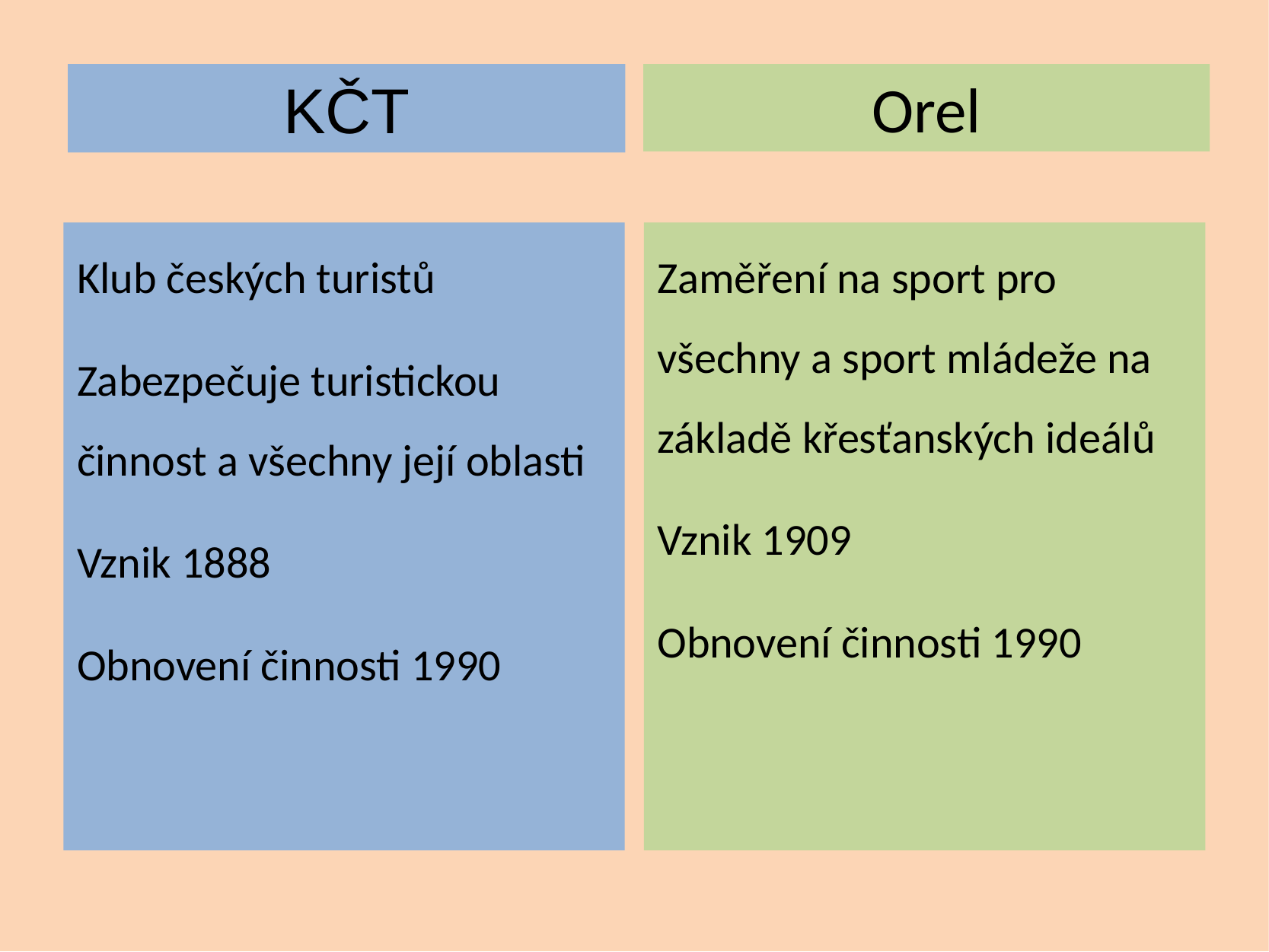

# KČT
Orel
Klub českých turistů
Zabezpečuje turistickou činnost a všechny její oblasti
Vznik 1888
Obnovení činnosti 1990
Zaměření na sport pro všechny a sport mládeže na základě křesťanských ideálů
Vznik 1909
Obnovení činnosti 1990